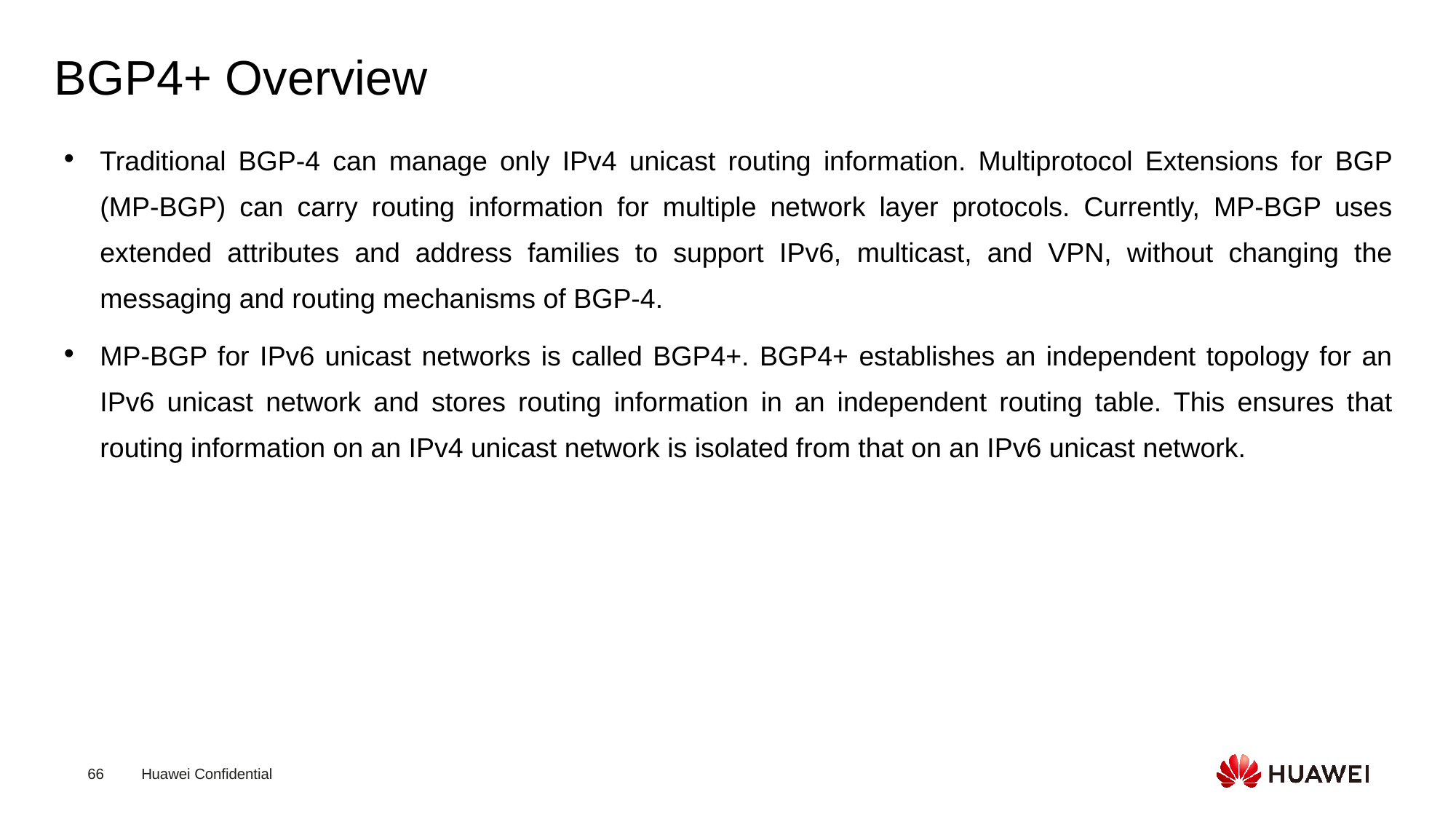

# BGP4+ Overview
Traditional BGP-4 can manage only IPv4 unicast routing information. Multiprotocol Extensions for BGP (MP-BGP) can carry routing information for multiple network layer protocols. Currently, MP-BGP uses extended attributes and address families to support IPv6, multicast, and VPN, without changing the messaging and routing mechanisms of BGP-4.
MP-BGP for IPv6 unicast networks is called BGP4+. BGP4+ establishes an independent topology for an IPv6 unicast network and stores routing information in an independent routing table. This ensures that routing information on an IPv4 unicast network is isolated from that on an IPv6 unicast network.